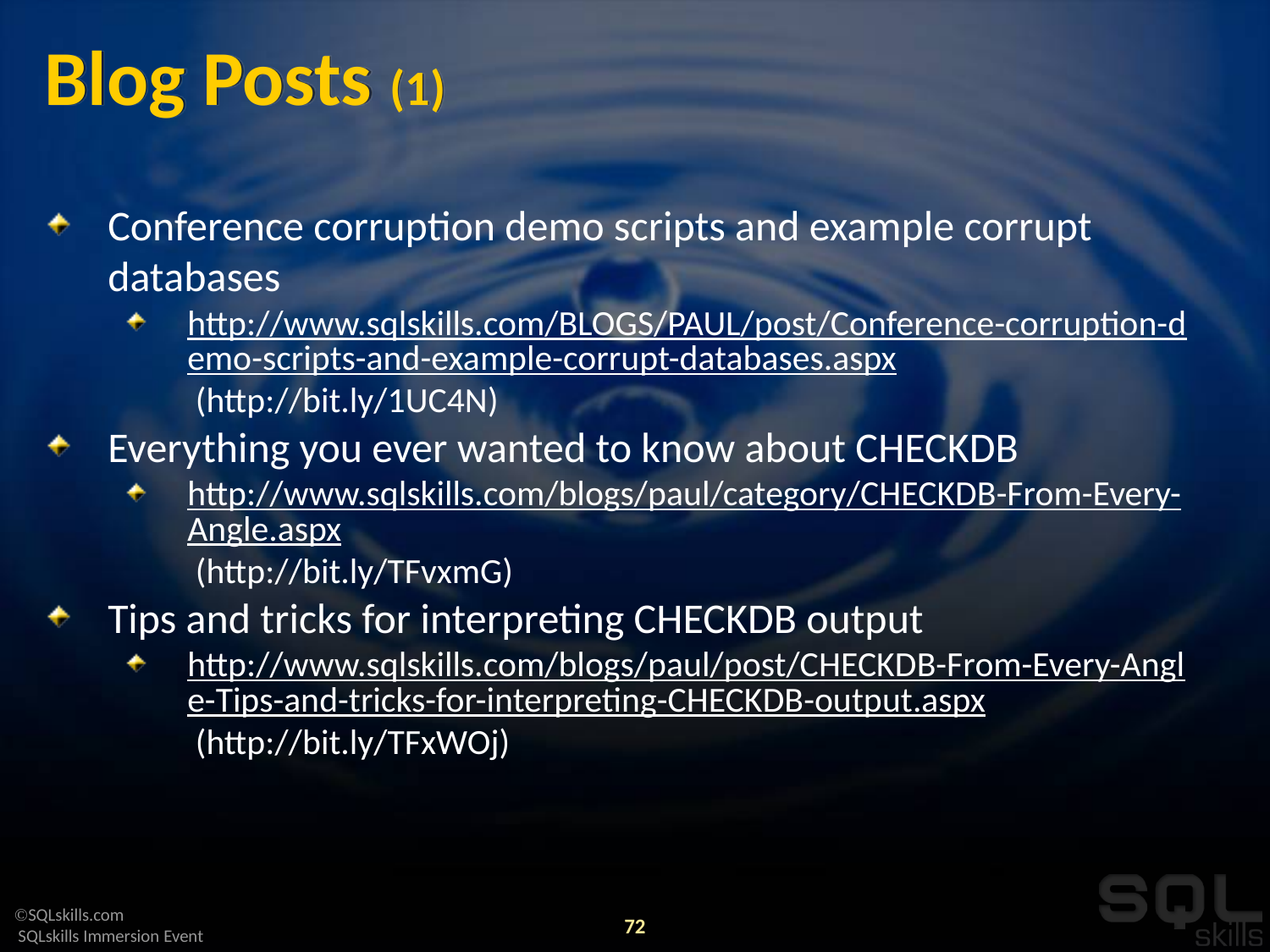

# Blog Posts (1)
Conference corruption demo scripts and example corrupt databases
http://www.sqlskills.com/BLOGS/PAUL/post/Conference-corruption-demo-scripts-and-example-corrupt-databases.aspx (http://bit.ly/1UC4N)
Everything you ever wanted to know about CHECKDB
http://www.sqlskills.com/blogs/paul/category/CHECKDB-From-Every-Angle.aspx (http://bit.ly/TFvxmG)
Tips and tricks for interpreting CHECKDB output
http://www.sqlskills.com/blogs/paul/post/CHECKDB-From-Every-Angle-Tips-and-tricks-for-interpreting-CHECKDB-output.aspx (http://bit.ly/TFxWOj)

72